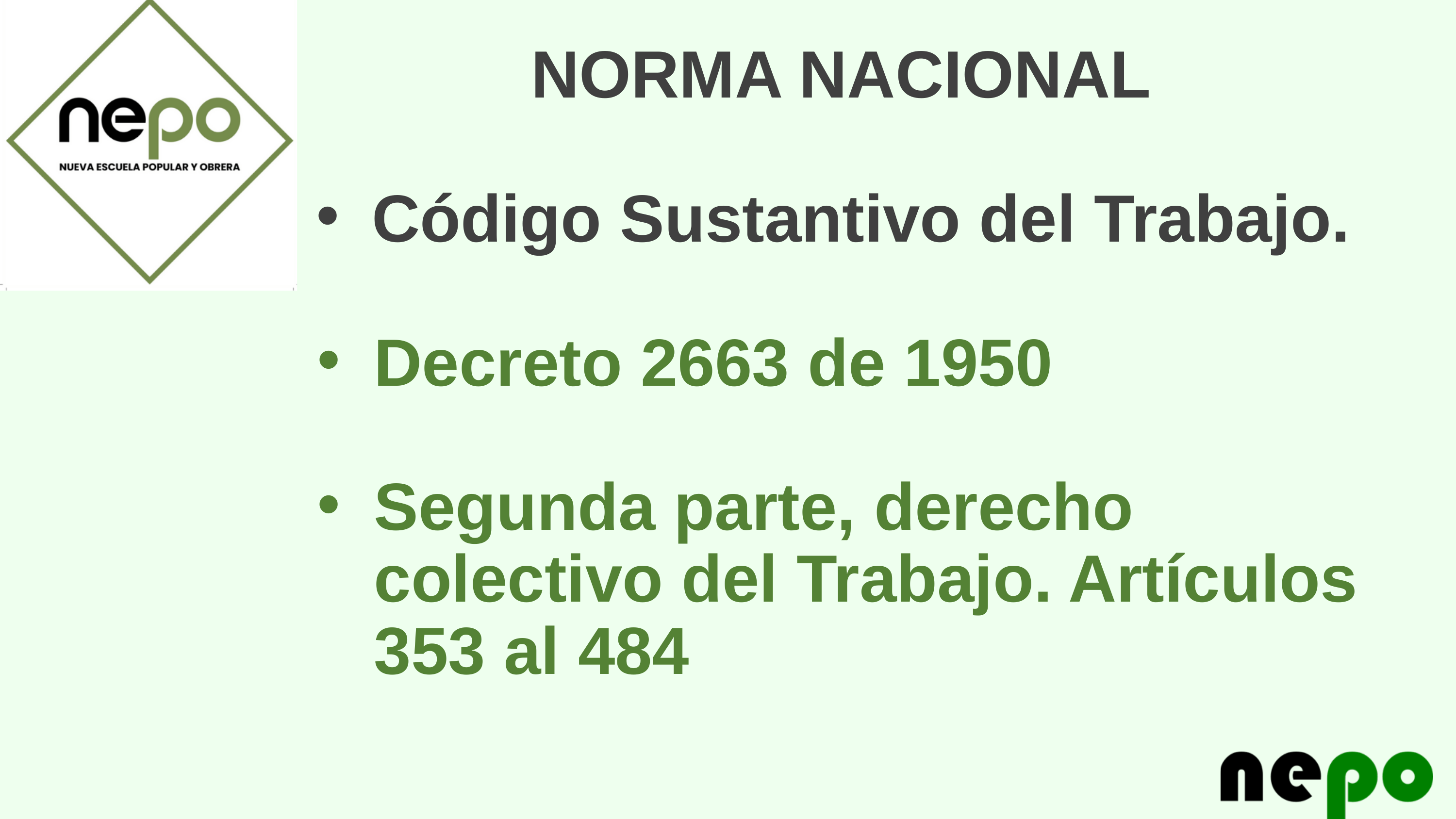

NORMA NACIONAL

Código Sustantivo del Trabajo.

Decreto 2663 de 1950

Segunda parte, derecho colectivo del Trabajo. Artículos 353 al 484